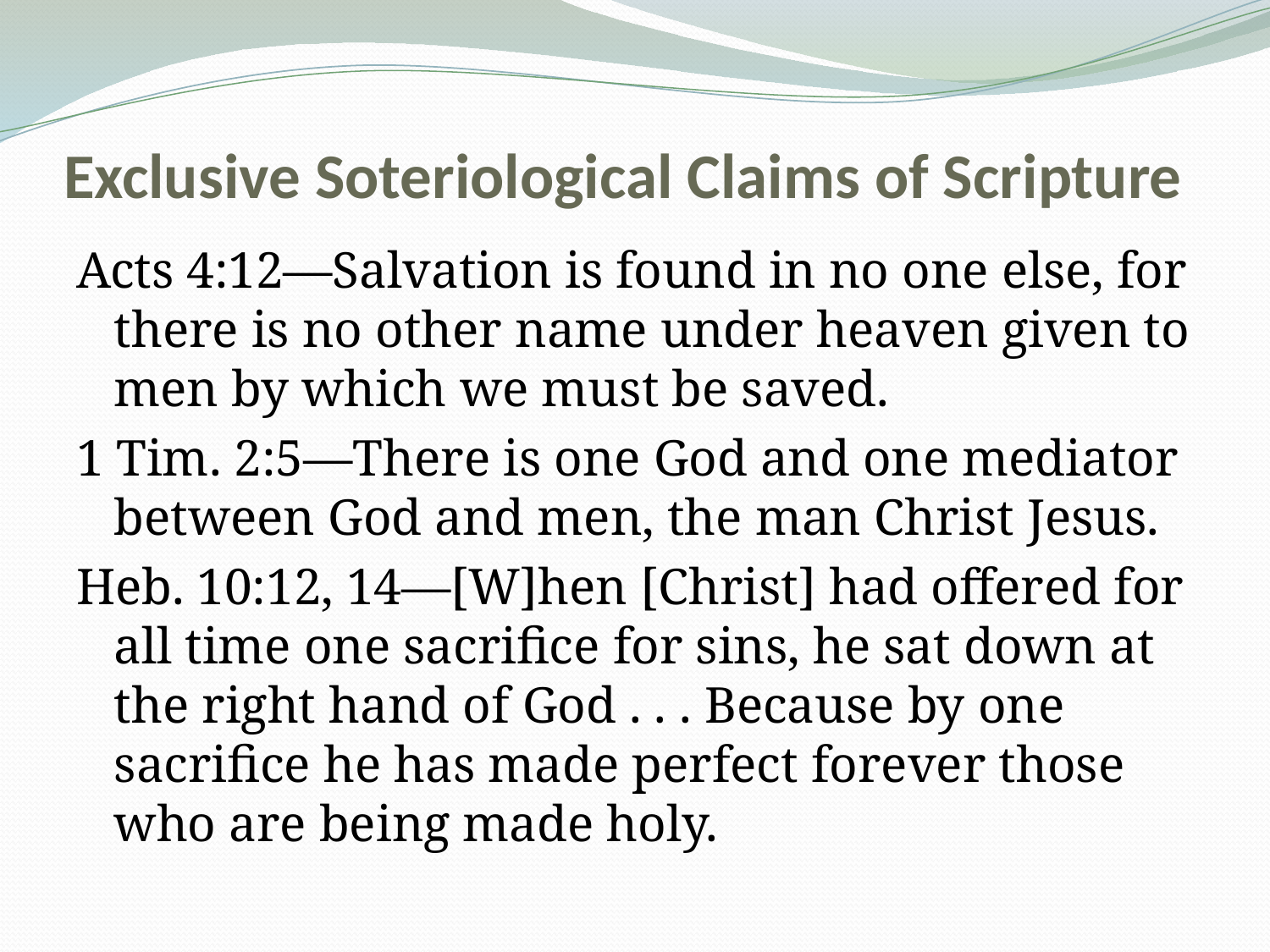

# Exclusive Soteriological Claims of Scripture
Acts 4:12—Salvation is found in no one else, for there is no other name under heaven given to men by which we must be saved.
1 Tim. 2:5—There is one God and one mediator between God and men, the man Christ Jesus.
Heb. 10:12, 14—[W]hen [Christ] had offered for all time one sacrifice for sins, he sat down at the right hand of God . . . Because by one sacrifice he has made perfect forever those who are being made holy.